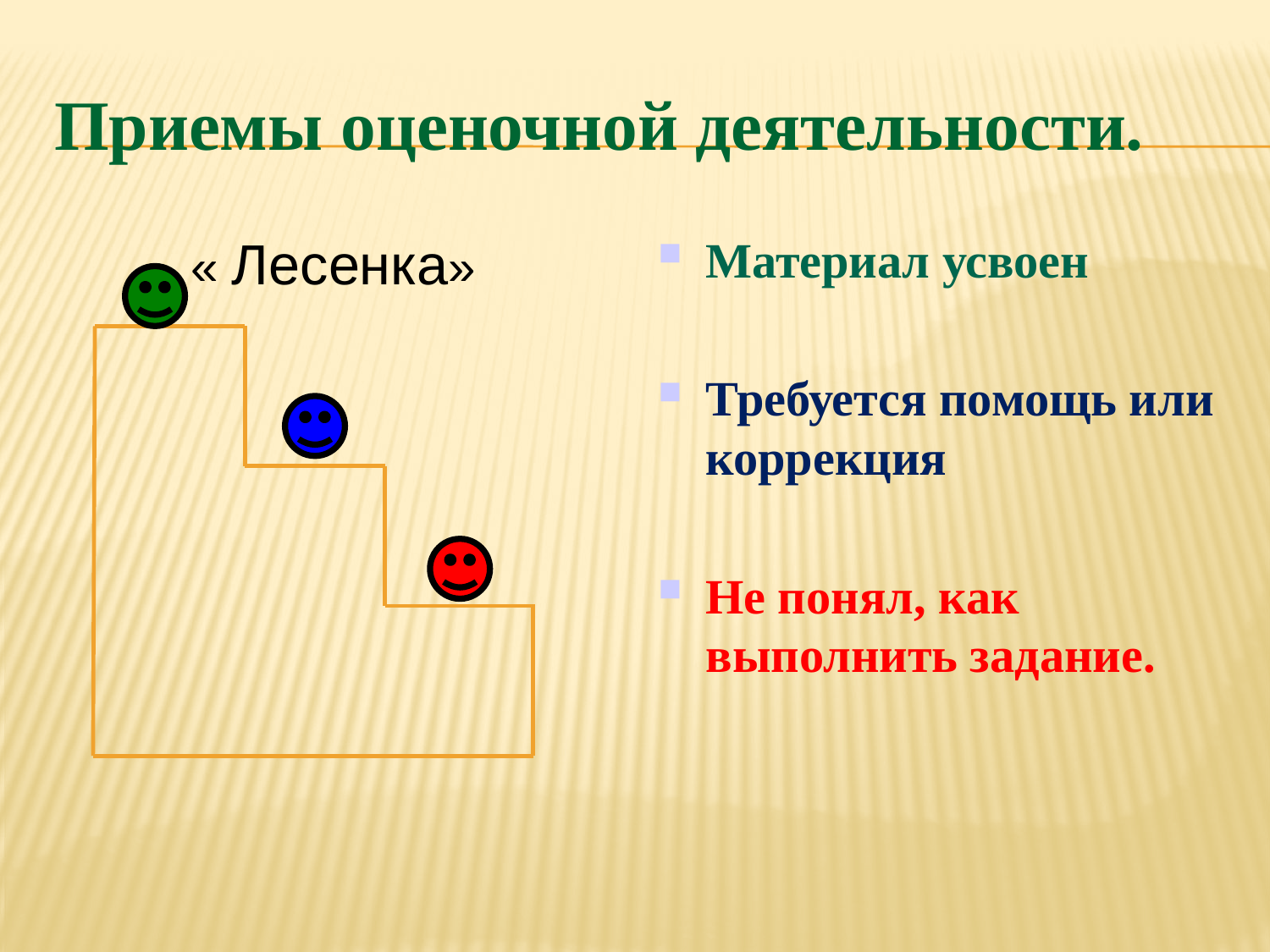

# Приемы оценочной деятельности.
« Лесенка»

Материал усвоен

Требуется помощь или коррекция

Не понял, как выполнить задание.